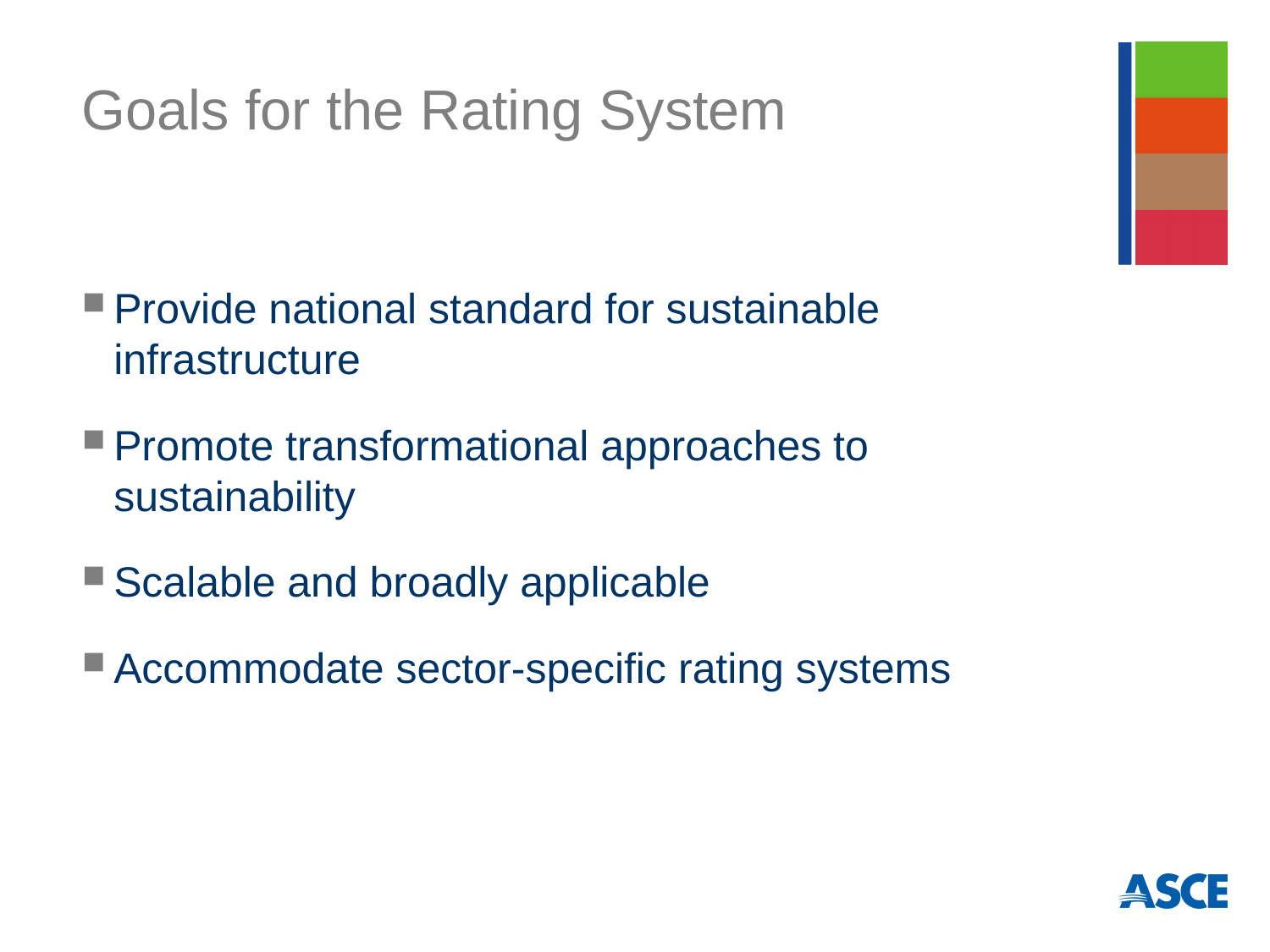

# Goals for the Rating System
Provide national standard for sustainable infrastructure
Promote transformational approaches to sustainability
Scalable and broadly applicable
Accommodate sector-specific rating systems